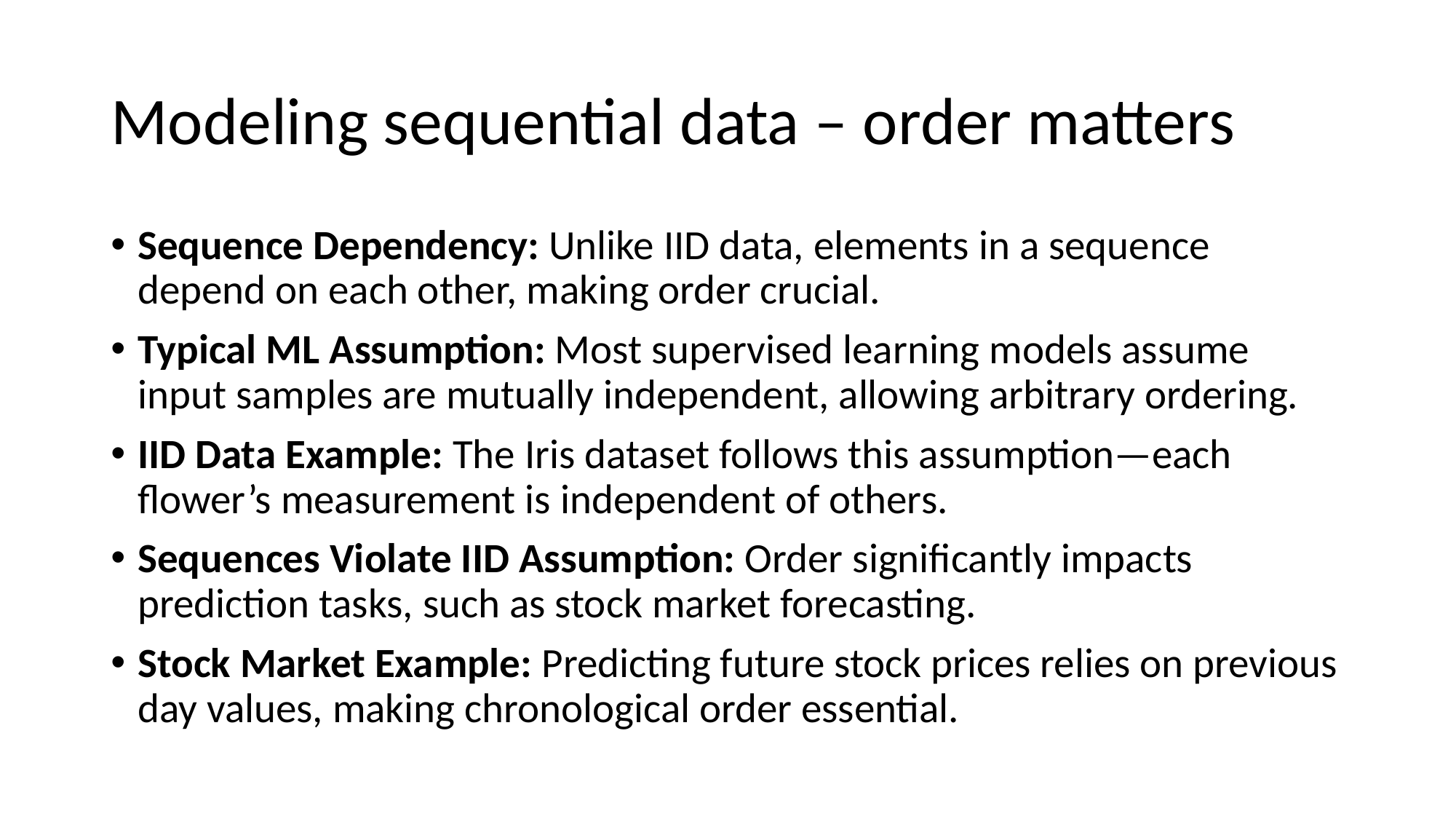

# Modeling sequential data – order matters
Sequence Dependency: Unlike IID data, elements in a sequence depend on each other, making order crucial.
Typical ML Assumption: Most supervised learning models assume input samples are mutually independent, allowing arbitrary ordering.
IID Data Example: The Iris dataset follows this assumption—each flower’s measurement is independent of others.
Sequences Violate IID Assumption: Order significantly impacts prediction tasks, such as stock market forecasting.
Stock Market Example: Predicting future stock prices relies on previous day values, making chronological order essential.